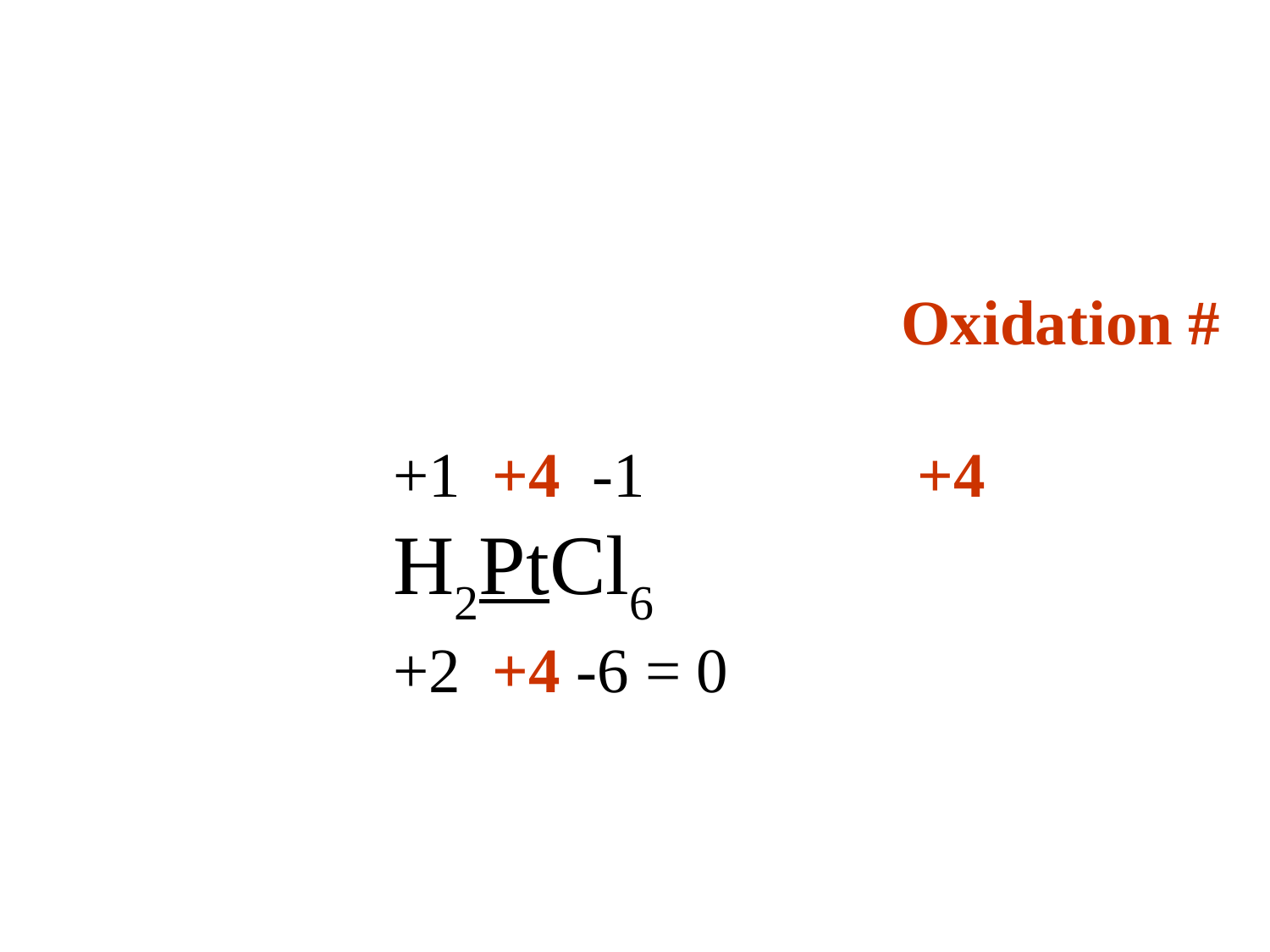

Oxidation #

			+1  +4  -1			 +4
			H2PtCl6
			+2  +4 -6 = 0